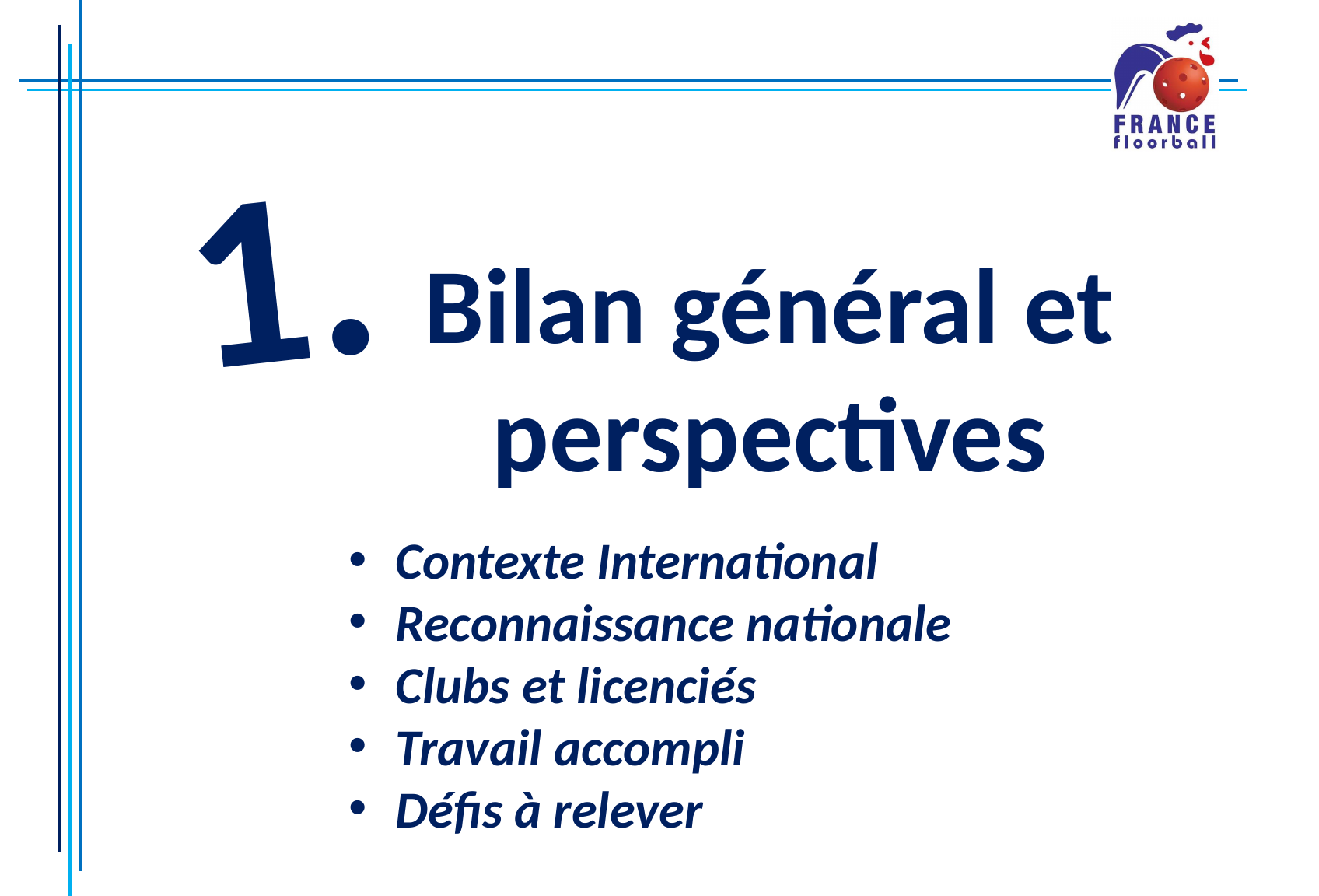

1.
# Bilan général et perspectives
Contexte International
Reconnaissance nationale
Clubs et licenciés
Travail accompli
Défis à relever